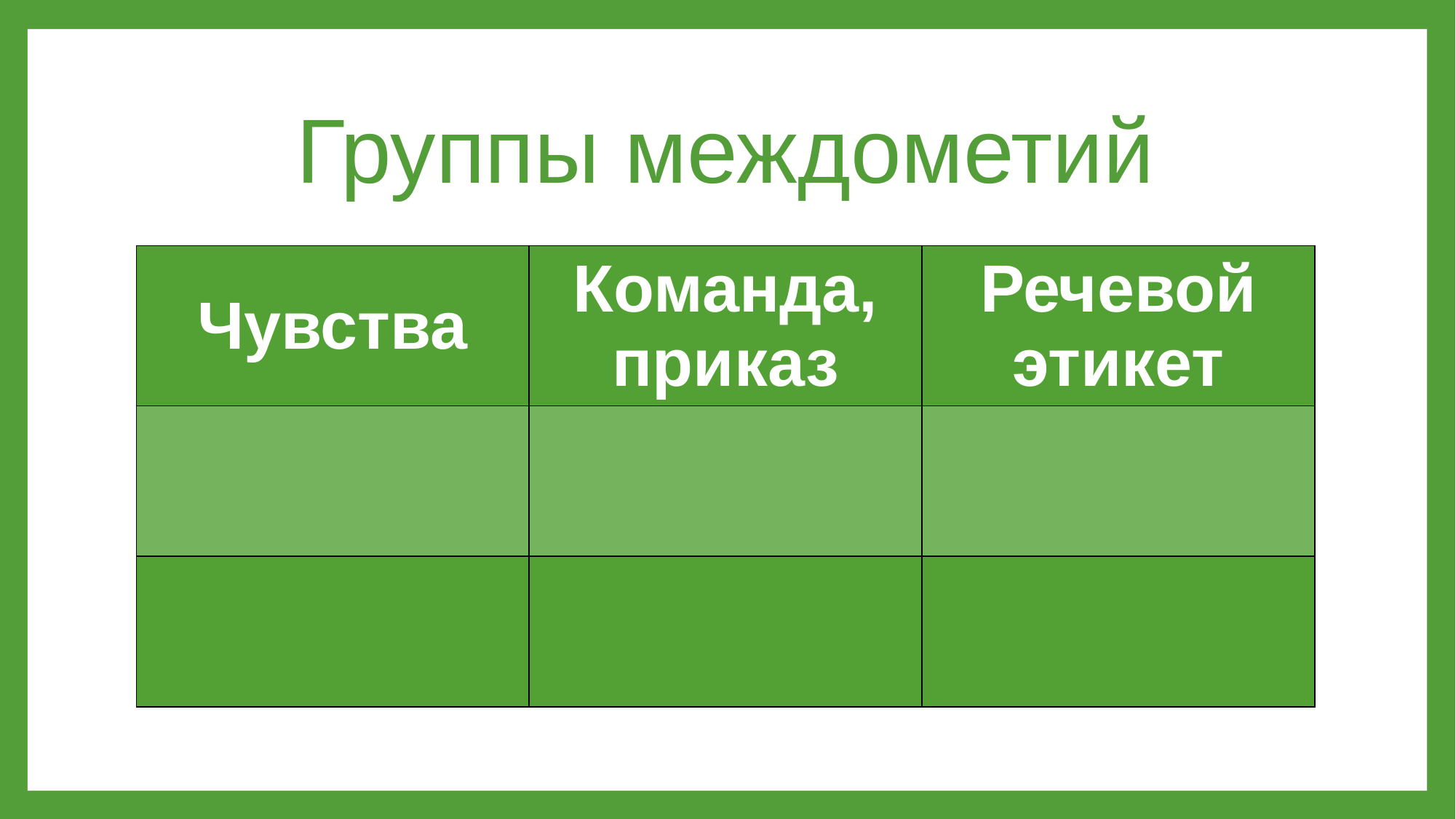

# Группы междометий
| Чувства | Команда, приказ | Речевой этикет |
| --- | --- | --- |
|  |  |  |
|  |  |  |